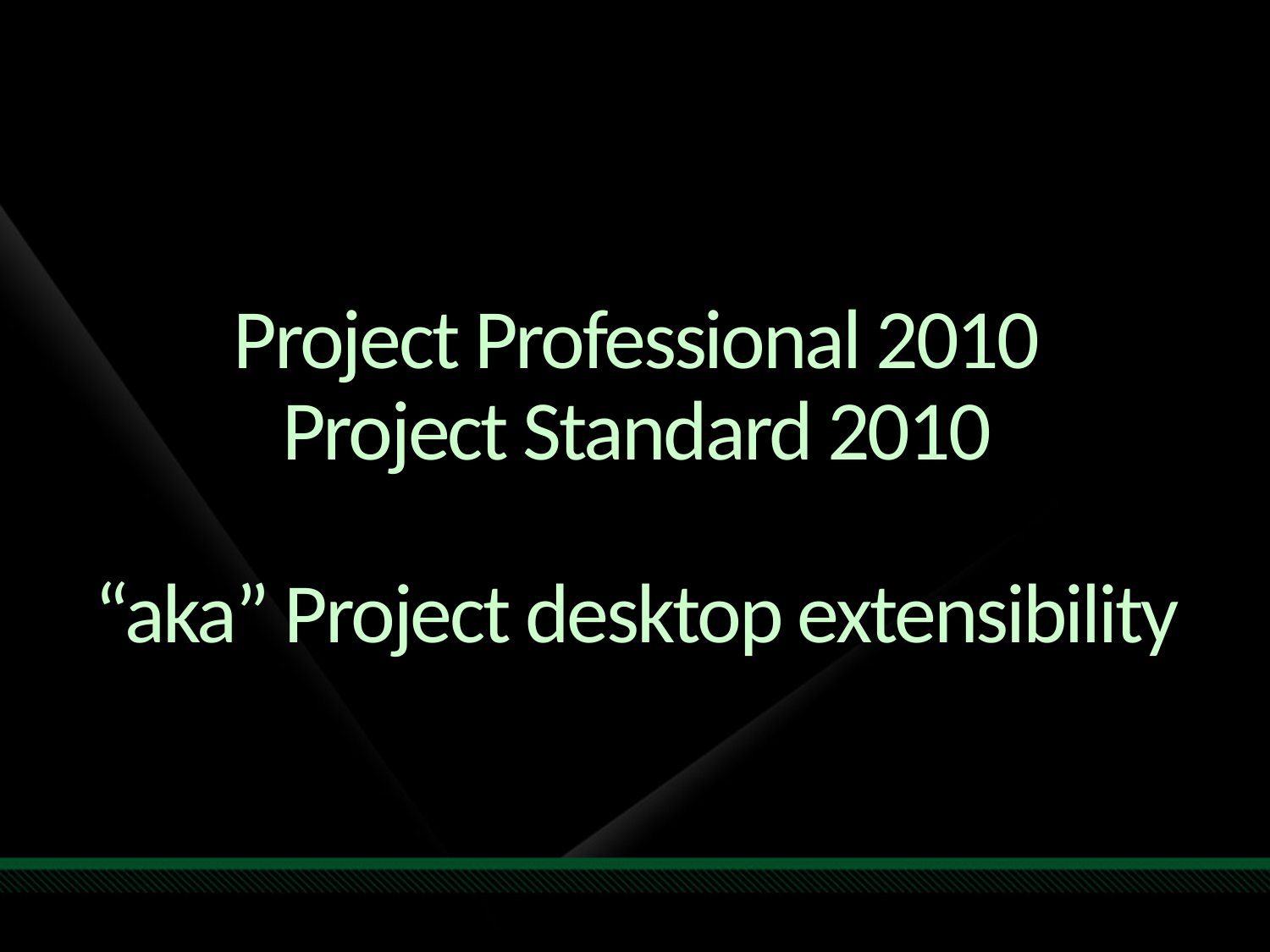

# Project Professional 2010 Project Standard 2010 “aka” Project desktop extensibility